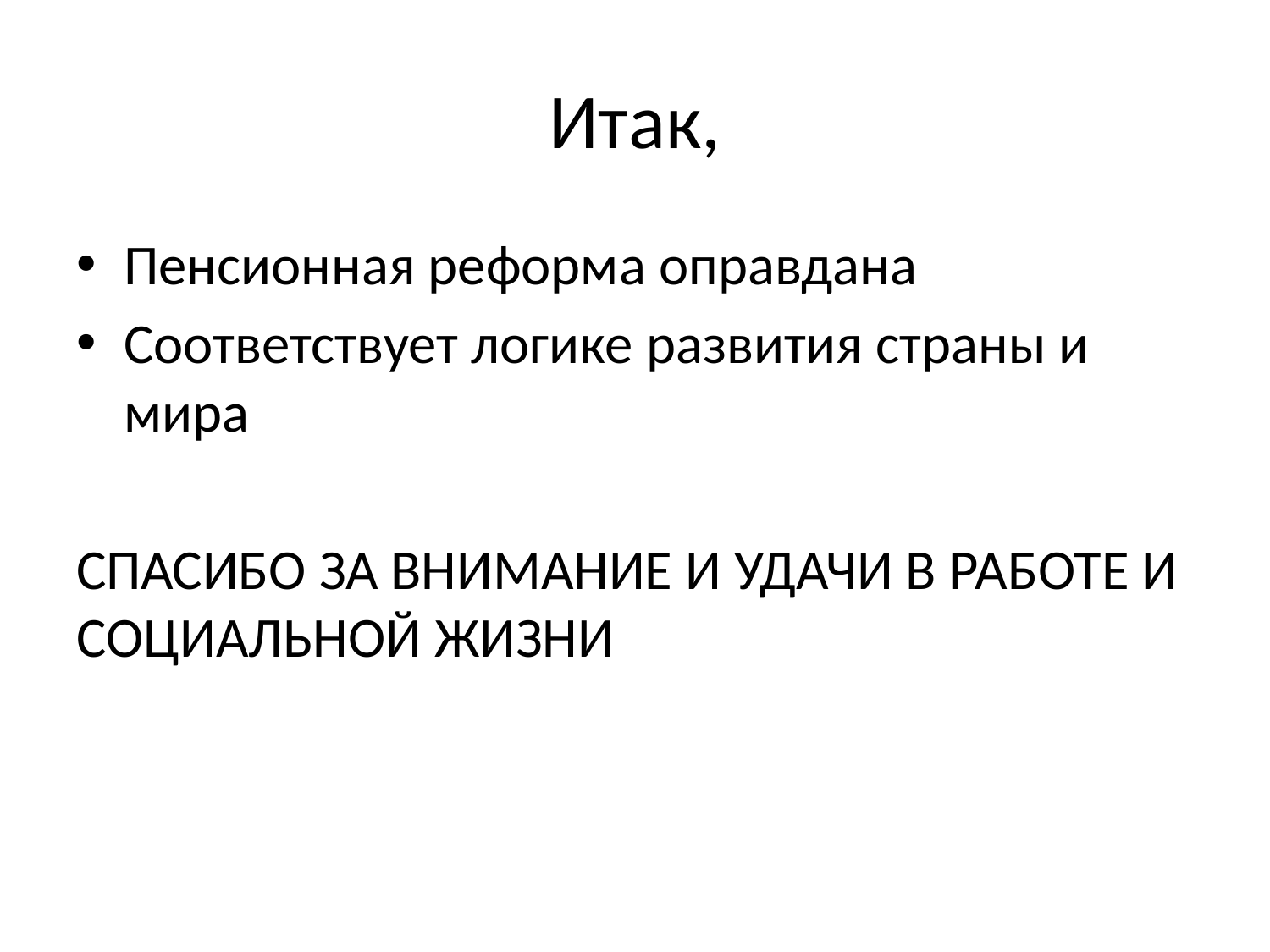

# Итак,
Пенсионная реформа оправдана
Соответствует логике развития страны и мира

СПАСИБО ЗА ВНИМАНИЕ И УДАЧИ В РАБОТЕ И СОЦИАЛЬНОЙ ЖИЗНИ